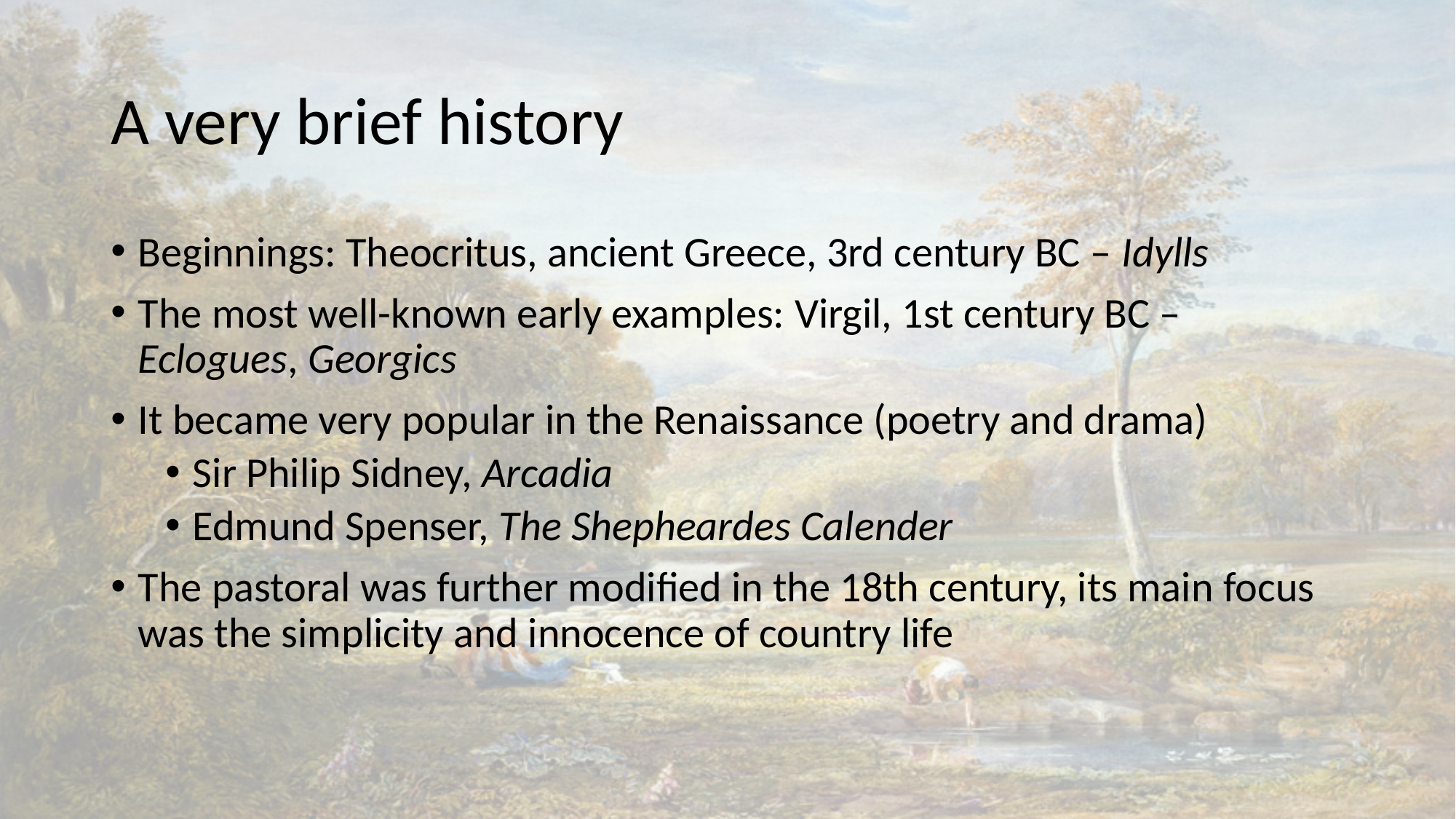

# A very brief history
Beginnings: Theocritus, ancient Greece, 3rd century BC – Idylls
The most well-known early examples: Virgil, 1st century BC – Eclogues, Georgics
It became very popular in the Renaissance (poetry and drama)
Sir Philip Sidney, Arcadia
Edmund Spenser, The Shepheardes Calender
The pastoral was further modified in the 18th century, its main focus was the simplicity and innocence of country life